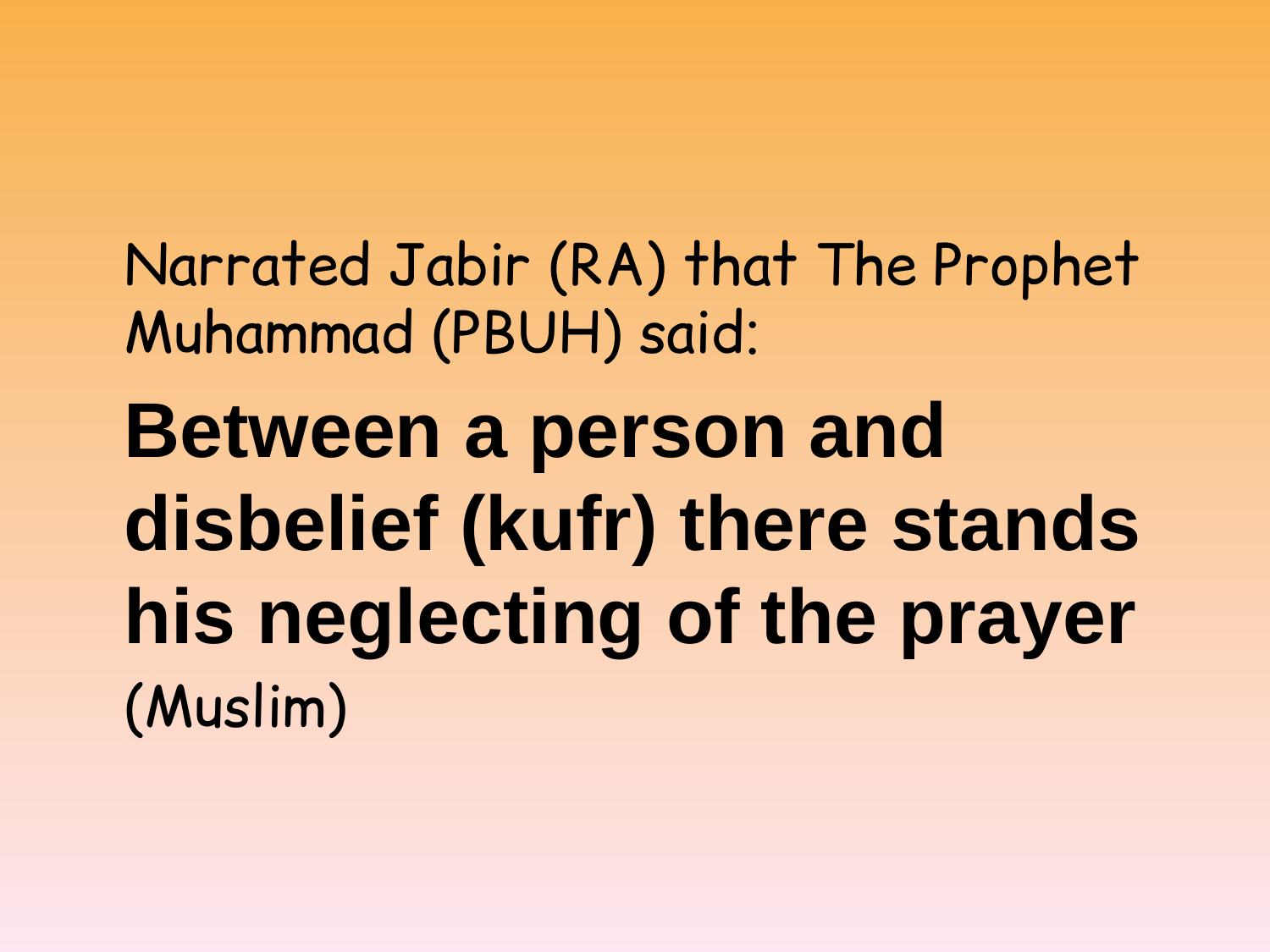

#
	Narrated Jabir (RA) that The Prophet Muhammad (PBUH) said:
	Between a person and disbelief (kufr) there stands his neglecting of the prayer
	(Muslim)